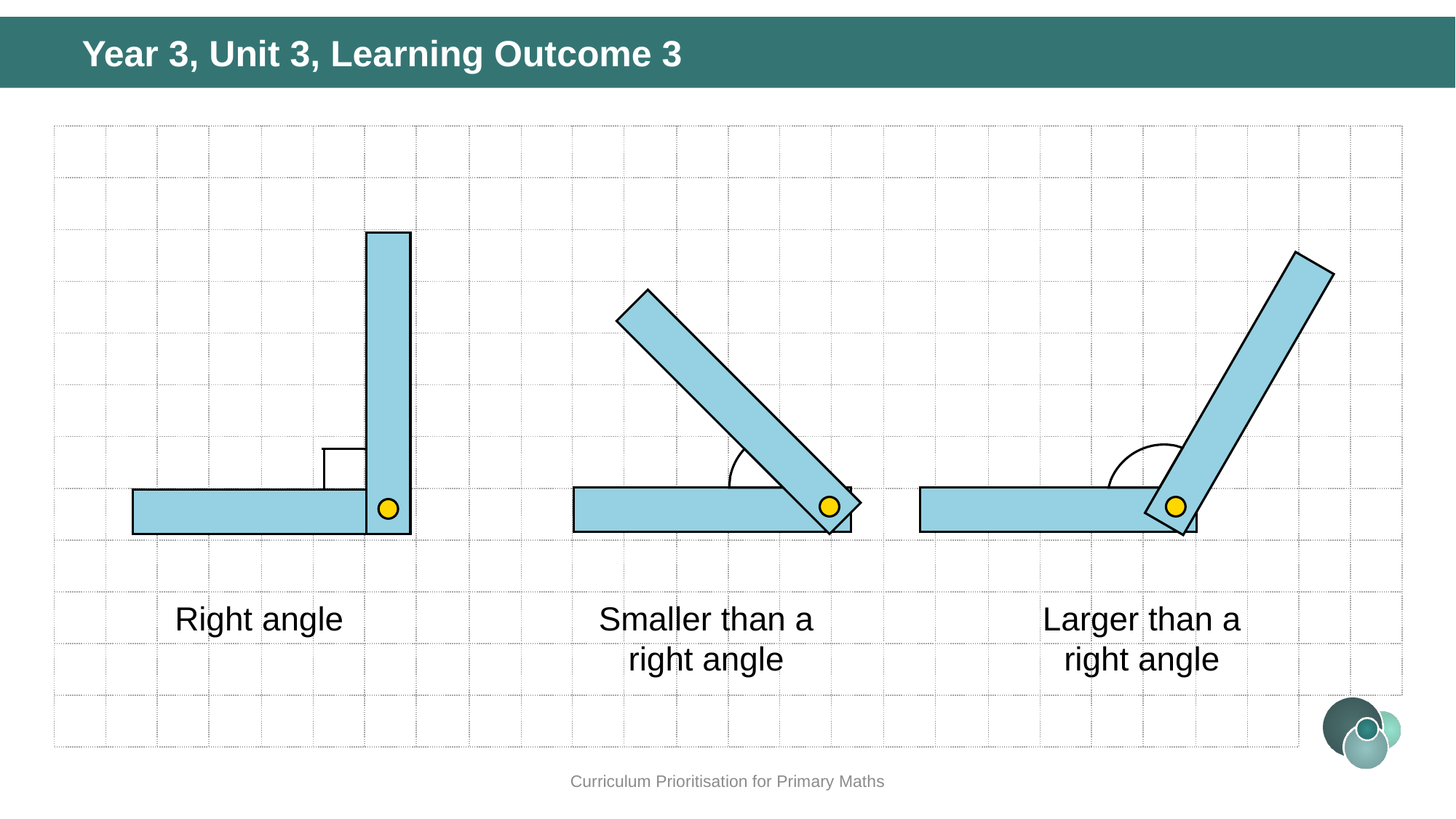

# Year 3, Unit 3, Learning Outcome 3

Right angle
Smaller than a right angle
Larger than a right angle
Curriculum Prioritisation for Primary Maths